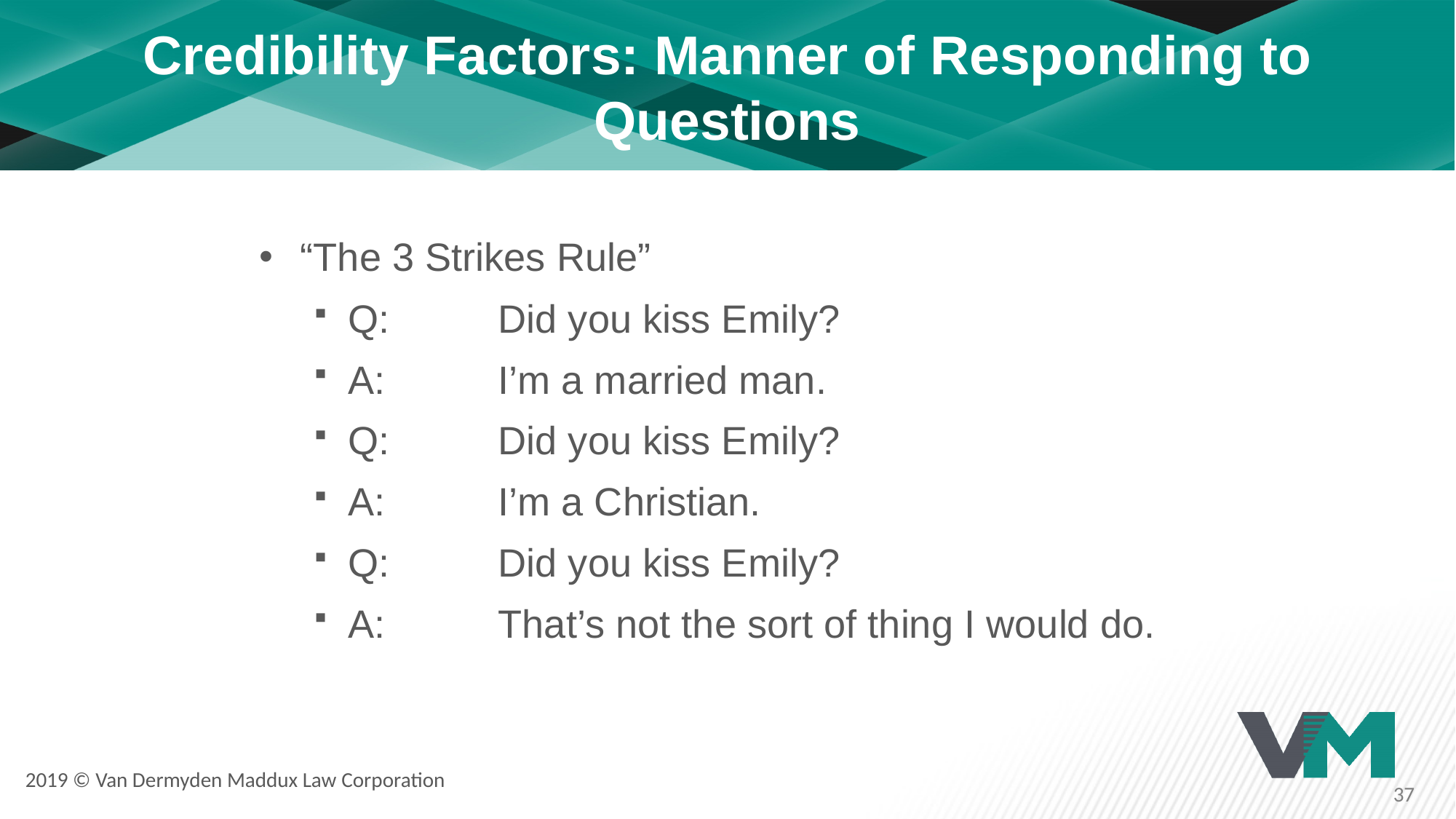

# Credibility Factors: Manner of Responding to Questions
“The 3 Strikes Rule”
Q:	Did you kiss Emily?
A:	I’m a married man.
Q:	Did you kiss Emily?
A:	I’m a Christian.
Q:	Did you kiss Emily?
A:	That’s not the sort of thing I would do.

2019 © Van Dermyden Maddux Law Corporation
37